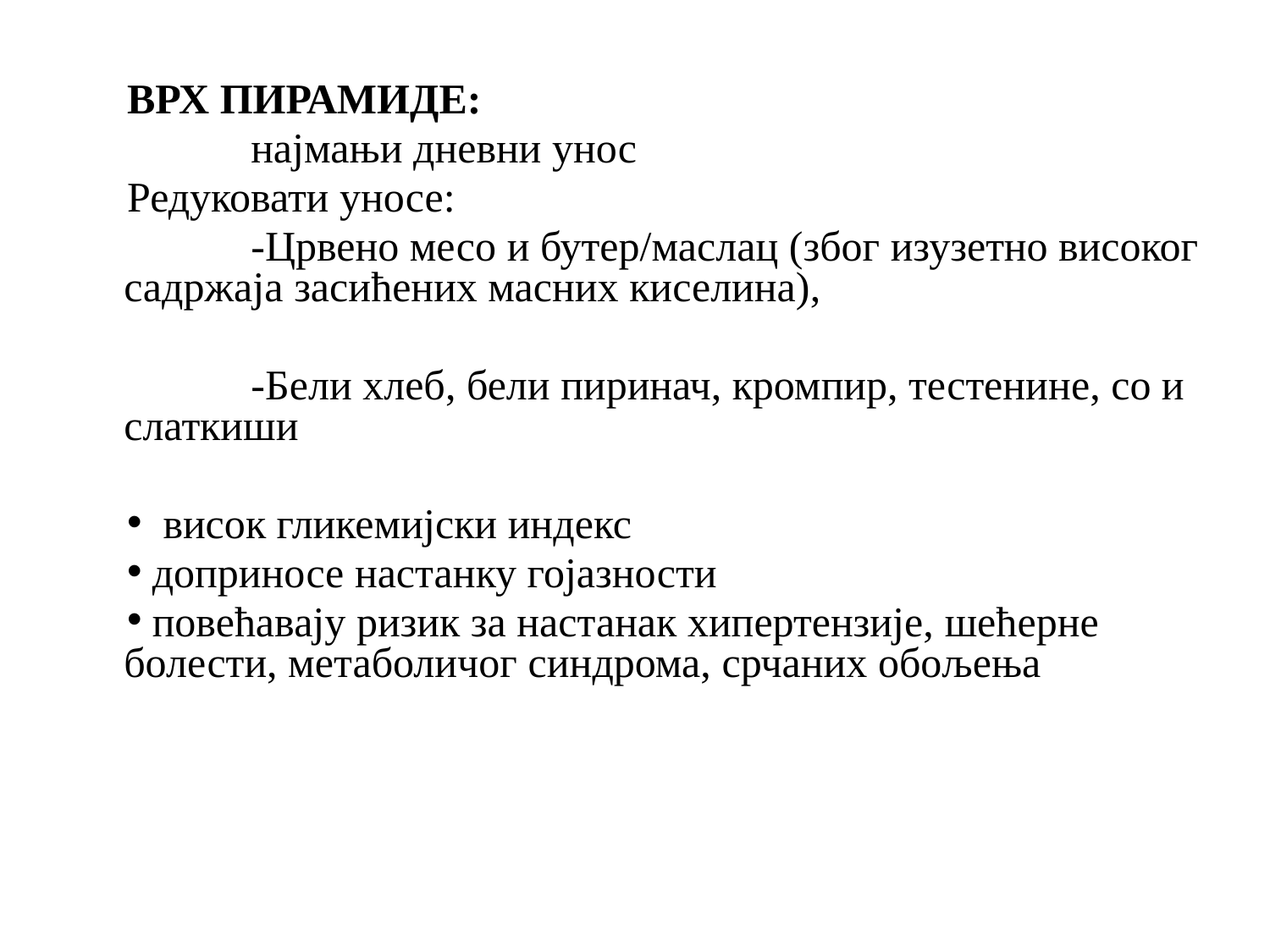

ВРХ ПИРАМИДЕ:
	најмањи дневни унос
Редуковати уносе:
	-Црвено месо и бутер/маслац (због изузетно високог садржаја засићених масних киселина),

	-Бели хлеб, бели пиринач, кромпир, тестенине, со и слаткиши

  висок гликемијски индекс
 доприносе настанку гојазности
 повећавају ризик за настанак хипертензије, шећерне болести, метаболичог синдрома, срчаних обољења